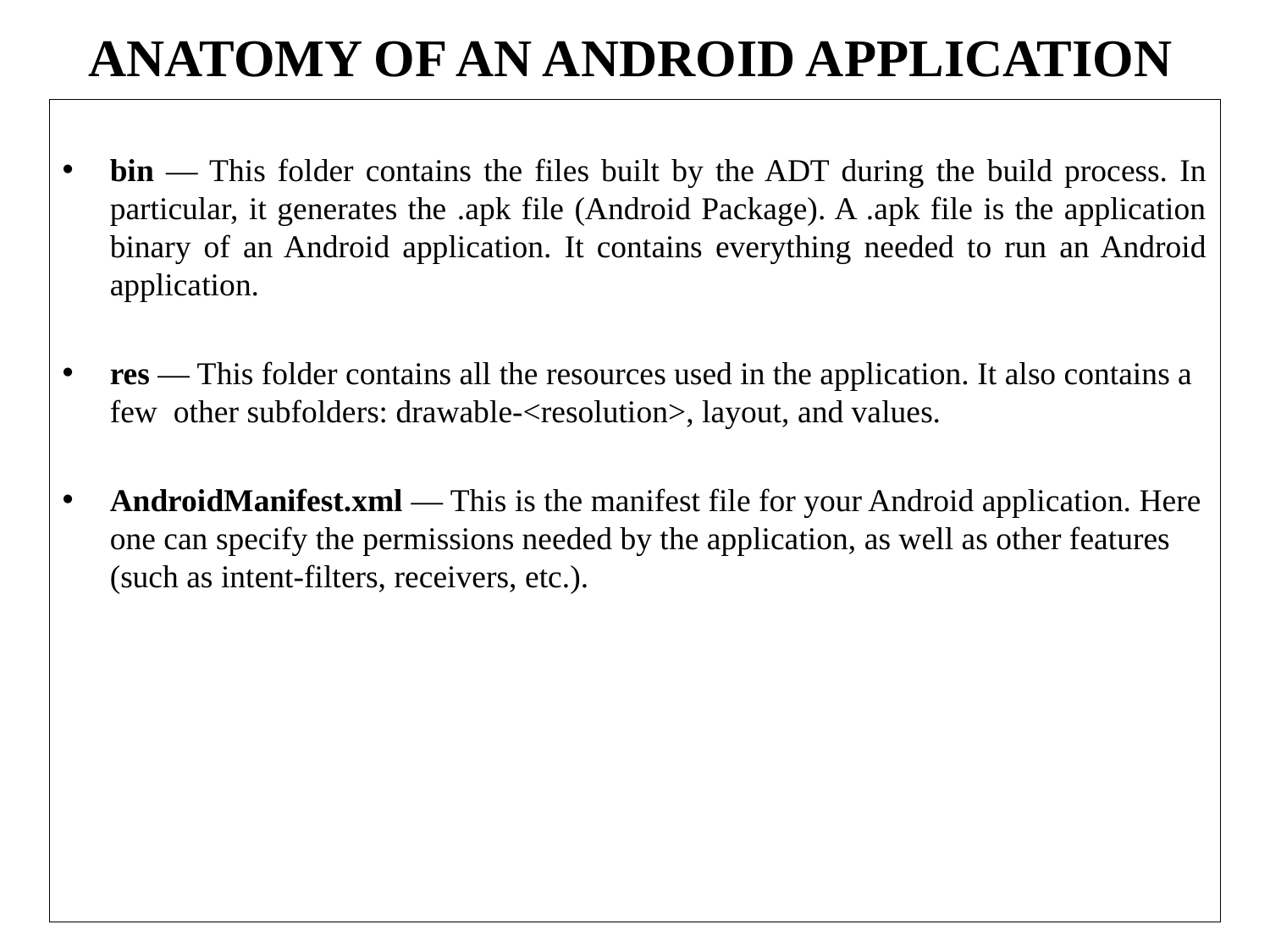

# ANATOMY OF AN ANDROID APPLICATION

bin — This folder contains the files built by the ADT during the build process. In particular, it generates the .apk file (Android Package). A .apk file is the application binary of an Android application. It contains everything needed to run an Android application.

res — This folder contains all the resources used in the application. It also contains a few  other subfolders: drawable-<resolution>, layout, and values.

AndroidManifest.xml — This is the manifest file for your Android application. Here one can specify the permissions needed by the application, as well as other features (such as intent-filters, receivers, etc.).